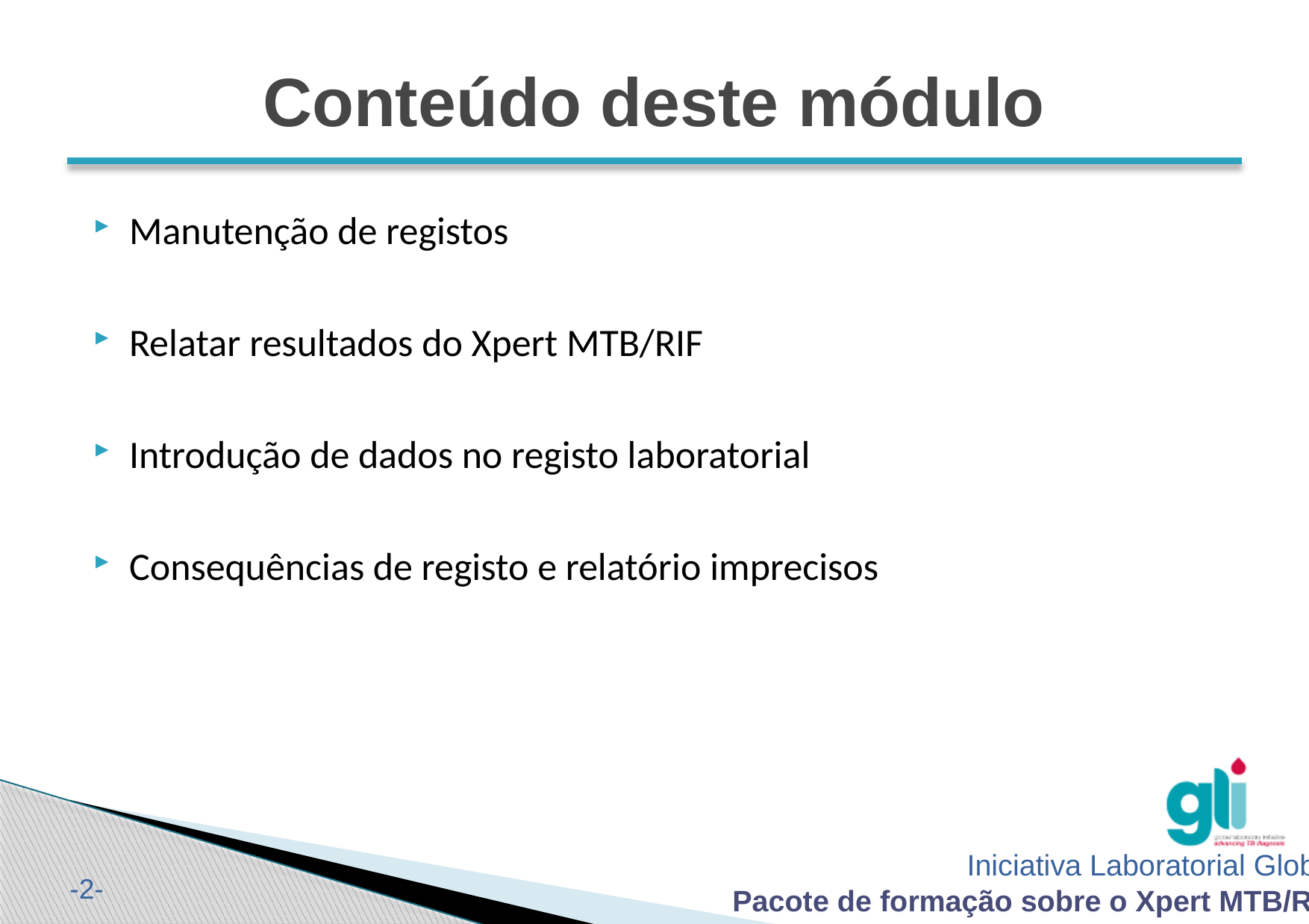

# Conteúdo deste módulo
Manutenção de registos

Relatar resultados do Xpert MTB/RIF

Introdução de dados no registo laboratorial

Consequências de registo e relatório imprecisos